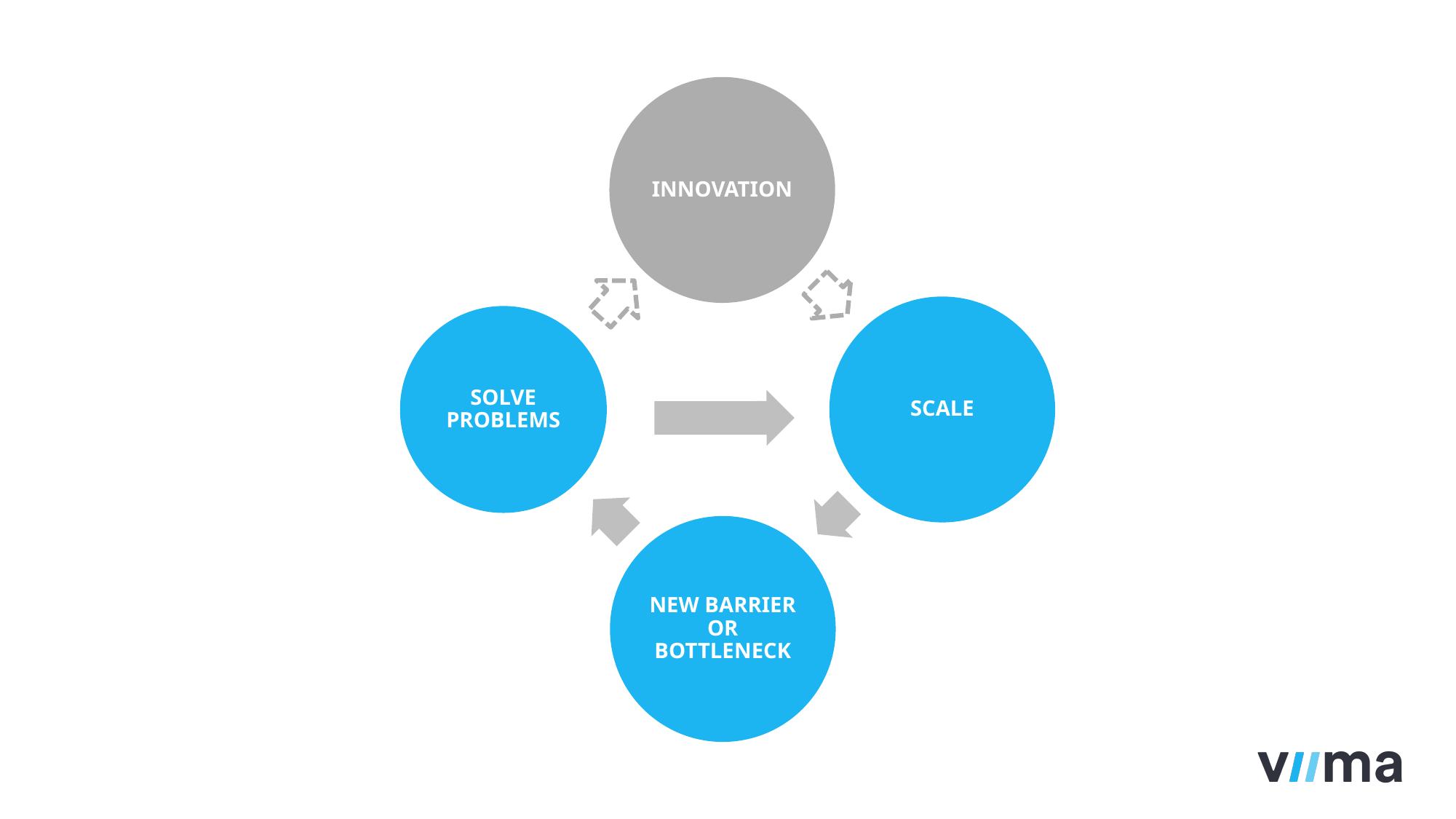

INNOVATION

SCALE

NEW BARRIER OR BOTTLENECK

SOLVE PROBLEMS